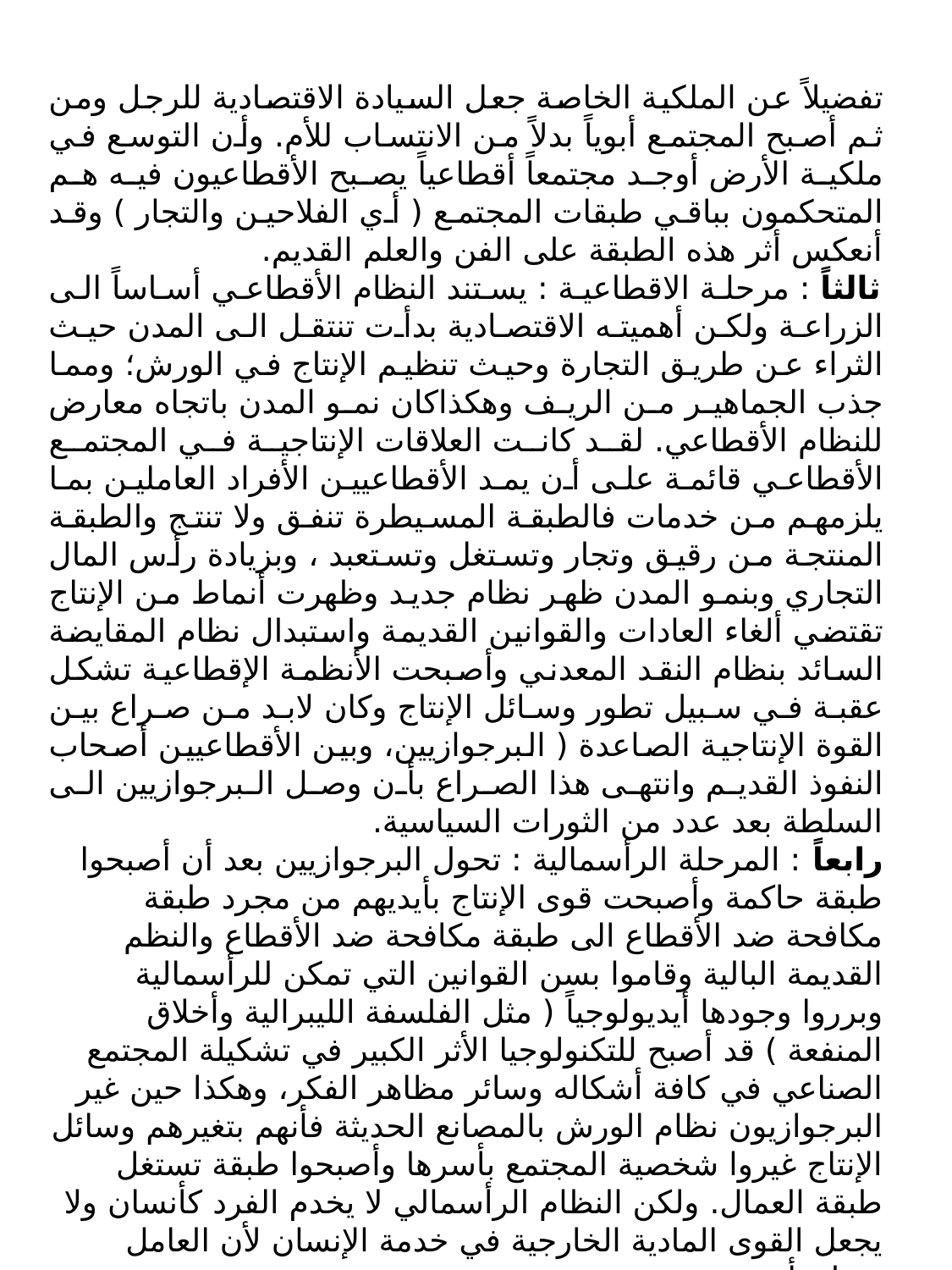

تفضيلاً عن الملكية الخاصة جعل السيادة الاقتصادية للرجل ومن ثم أصبح المجتمع أبوياً بدلاً من الانتساب للأم. وأن التوسع في ملكية الأرض أوجد مجتمعاً أقطاعياً يصبح الأقطاعيون فيه هم المتحكمون بباقي طبقات المجتمع ( أي الفلاحين والتجار ) وقد أنعكس أثر هذه الطبقة على الفن والعلم القديم.
ثالثاً : مرحلة الاقطاعية : يستند النظام الأقطاعي أساساً الى الزراعة ولكن أهميته الاقتصادية بدأت تنتقل الى المدن حيث الثراء عن طريق التجارة وحيث تنظيم الإنتاج في الورش؛ ومما جذب الجماهير من الريف وهكذاكان نمو المدن باتجاه معارض للنظام الأقطاعي. لقد كانت العلاقات الإنتاجية في المجتمع الأقطاعي قائمة على أن يمد الأقطاعيين الأفراد العاملين بما يلزمهم من خدمات فالطبقة المسيطرة تنفق ولا تنتج والطبقة المنتجة من رقيق وتجار وتستغل وتستعبد ، وبزيادة رأس المال التجاري وبنمو المدن ظهر نظام جديد وظهرت أنماط من الإنتاج تقتضي ألغاء العادات والقوانين القديمة واستبدال نظام المقايضة السائد بنظام النقد المعدني وأصبحت الأنظمة الإقطاعية تشكل عقبة في سبيل تطور وسائل الإنتاج وكان لابد من صراع بين القوة الإنتاجية الصاعدة ( البرجوازيين، وبين الأقطاعيين أصحاب النفوذ القديم وانتهى هذا الصراع بأن وصل البرجوازيين الى السلطة بعد عدد من الثورات السياسية.
رابعاً : المرحلة الرأسمالية : تحول البرجوازيين بعد أن أصبحوا طبقة حاكمة وأصبحت قوى الإنتاج بأيديهم من مجرد طبقة مكافحة ضد الأقطاع الى طبقة مكافحة ضد الأقطاع والنظم القديمة البالية وقاموا بسن القوانين التي تمكن للرأسمالية وبرروا وجودها أيديولوجياً ( مثل الفلسفة الليبرالية وأخلاق المنفعة ) قد أصبح للتكنولوجيا الأثر الكبير في تشكيلة المجتمع الصناعي في كافة أشكاله وسائر مظاهر الفكر، وهكذا حين غير البرجوازيون نظام الورش بالمصانع الحديثة فأنهم بتغيرهم وسائل الإنتاج غيروا شخصية المجتمع بأسرها وأصبحوا طبقة تستغل طبقة العمال. ولكن النظام الرأسمالي لا يخدم الفرد كأنسان ولا يجعل القوى المادية الخارجية في خدمة الإنسان لأن العامل يعمل بأجر زهيد يسد رمقه وربح